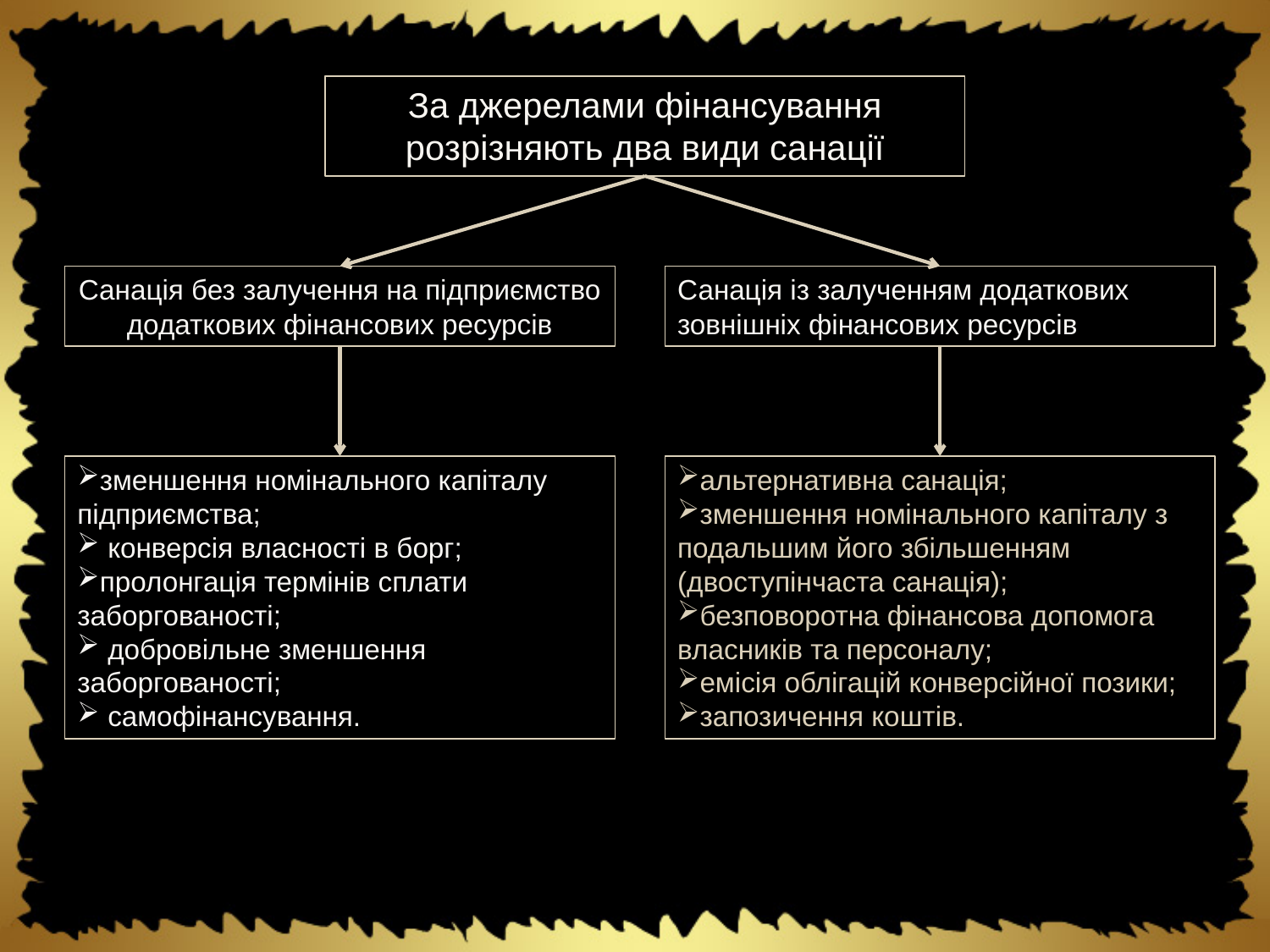

За джерелами фінансування розрізняють два види санації
Санація без залучення на підприємство додаткових фінансових ресурсів
Санація із залученням додаткових зовнішніх фінансових ресурсів
зменшення номінального капіталу підприємства;
 конверсія власності в борг;
пролонгація термінів сплати заборгованості;
 добровільне зменшення заборгованості;
 самофінансування.
альтернативна санація;
зменшення номінального капіталу з подальшим його збільшенням (двоступінчаста санація);
безповоротна фінансова допомога власників та персоналу;
емісія облігацій конверсійної позики;
запозичення коштів.